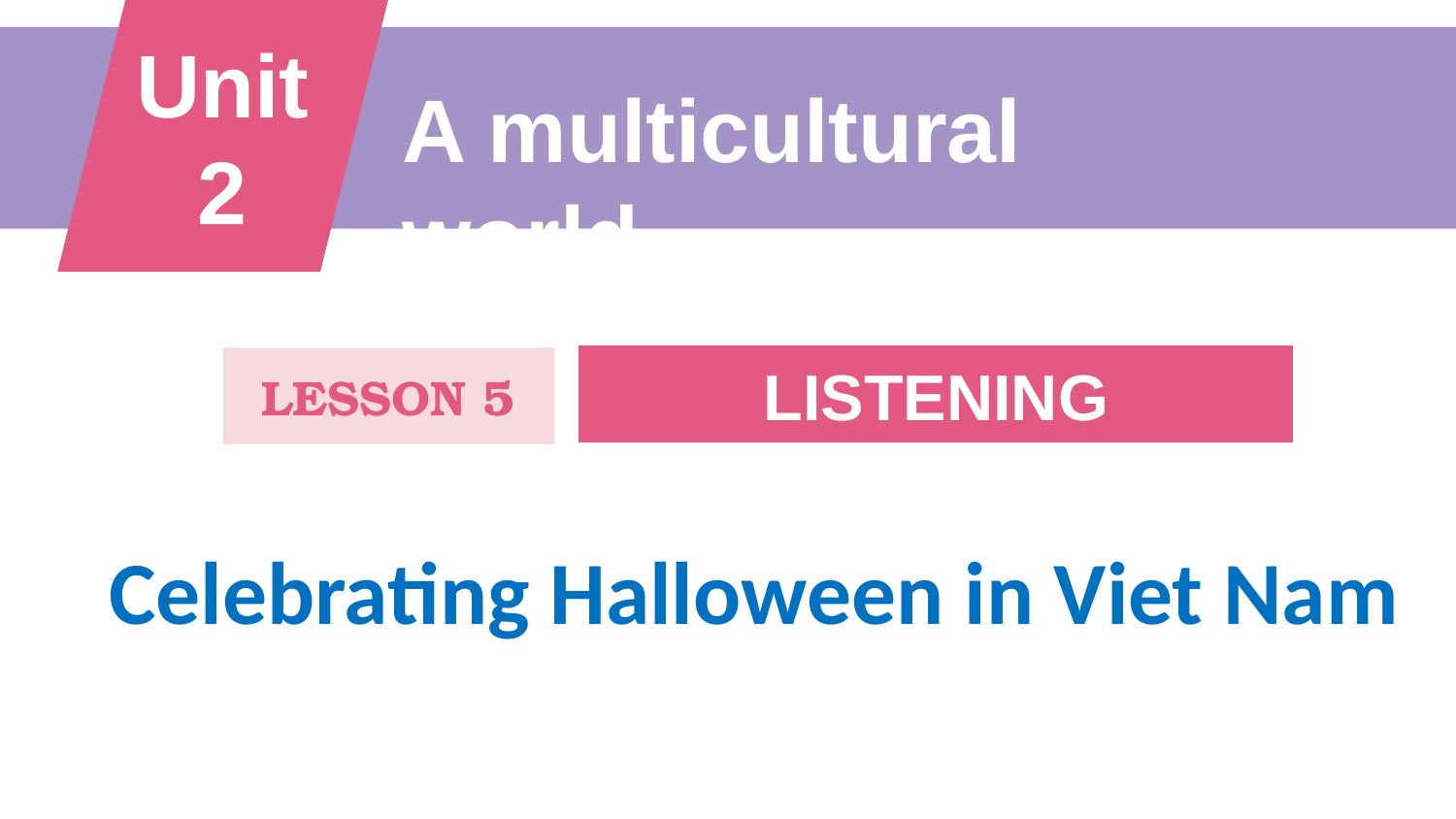

Unit 2

A multicultural world
LISTENING
LESSON 5
Celebrating Halloween in Viet Nam